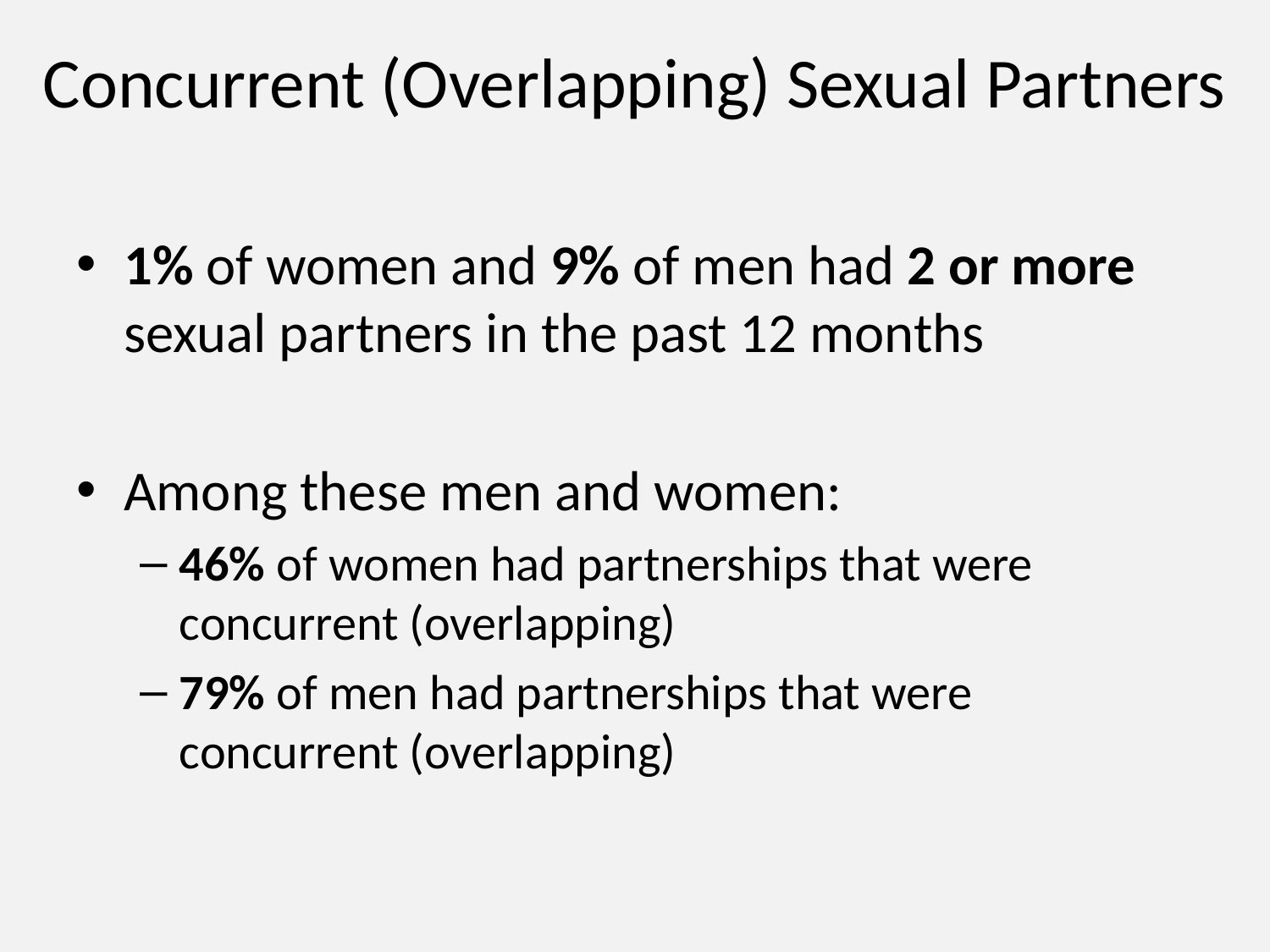

# Concurrent (Overlapping) Sexual Partners
1% of women and 9% of men had 2 or more sexual partners in the past 12 months

Among these men and women:
46% of women had partnerships that were concurrent (overlapping)
79% of men had partnerships that were concurrent (overlapping)